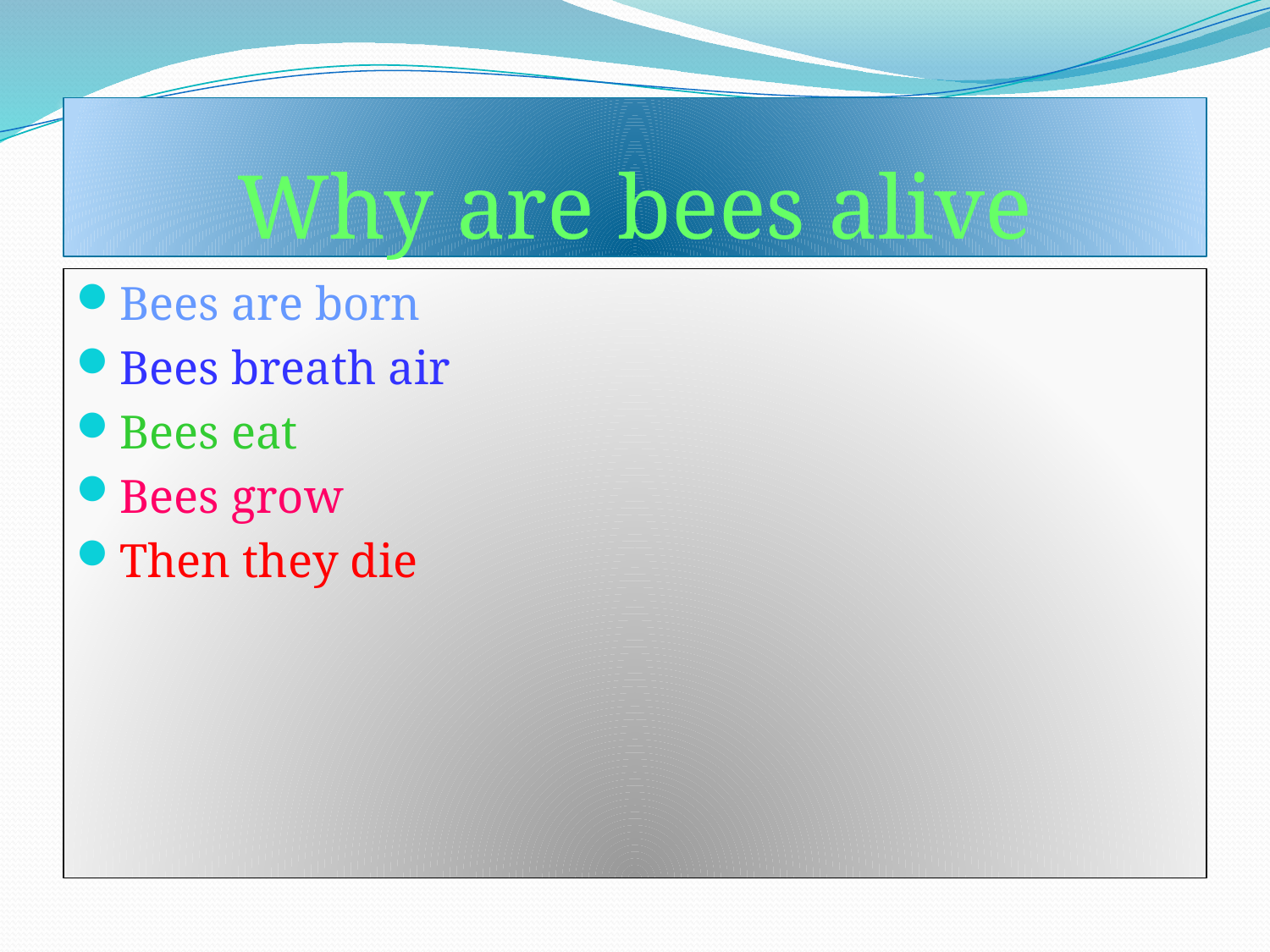

# Why are bees alive
Bees are born
Bees breath air
Bees eat
Bees grow
Then they die